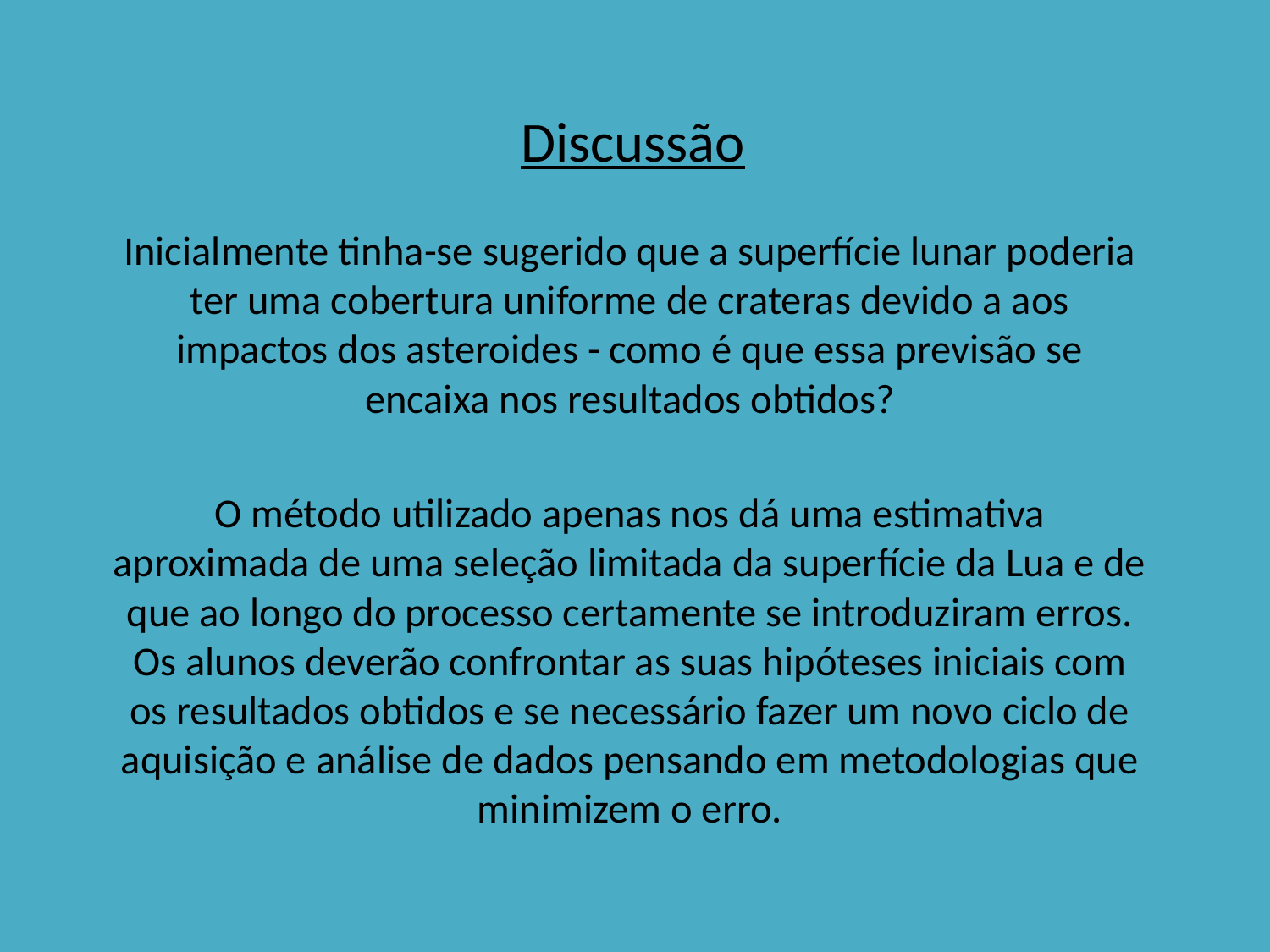

Discussão
Inicialmente tinha-se sugerido que a superfície lunar poderia ter uma cobertura uniforme de crateras devido a aos impactos dos asteroides - como é que essa previsão se encaixa nos resultados obtidos?

O método utilizado apenas nos dá uma estimativa aproximada de uma seleção limitada da superfície da Lua e de que ao longo do processo certamente se introduziram erros. Os alunos deverão confrontar as suas hipóteses iniciais com os resultados obtidos e se necessário fazer um novo ciclo de aquisição e análise de dados pensando em metodologias que minimizem o erro.